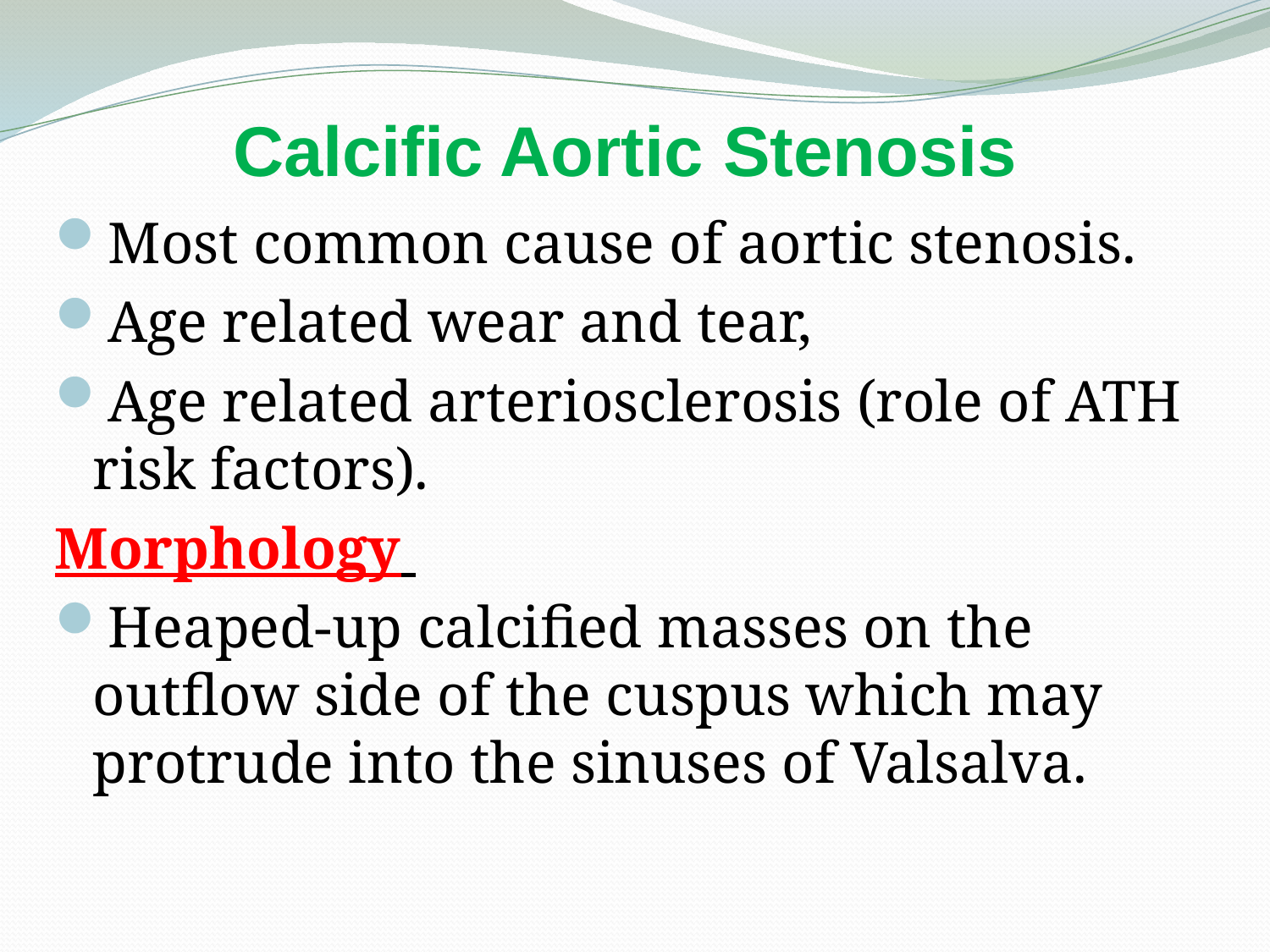

# Calcific Aortic Stenosis
Most common cause of aortic stenosis.
Age related wear and tear,
Age related arteriosclerosis (role of ATH risk factors).
Morphology
Heaped-up calcified masses on the outflow side of the cuspus which may protrude into the sinuses of Valsalva.